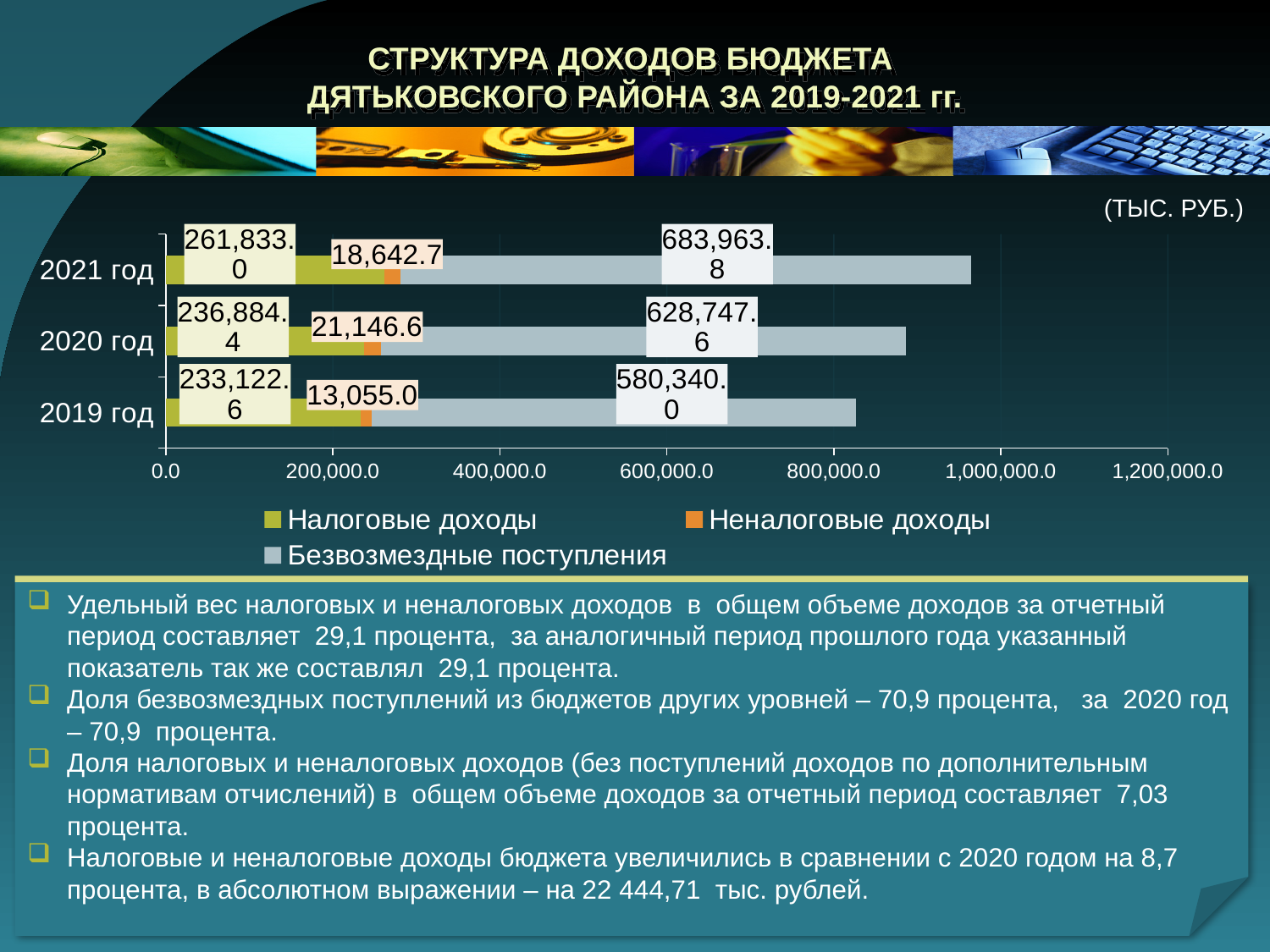

# СТРУКТУРА ДОХОДОВ БЮДЖЕТА ДЯТЬКОВСКОГО РАЙОНА ЗА 2019-2021 гг.
(ТЫС. РУБ.)

### Chart

| Category | Налоговые доходы  | Неналоговые доходы  | Безвозмездные поступления |
|---|---|---|---|
| 2019 год | 233122.64325 | 13055.02374 | 580340.01498 |
| 2020 год | 236884.4 | 21146.6 | 628747.6 |
| 2021 год | 261833.0 | 18642.7 | 683963.757 |
Удельный вес налоговых и неналоговых доходов  в  общем объеме доходов за отчетный период составляет  29,1 процента,  за аналогичный период прошлого года указанный показатель так же составлял  29,1 процента.
Доля безвозмездных поступлений из бюджетов других уровней – 70,9 процента,   за  2020 год – 70,9  процента.
Доля налоговых и неналоговых доходов (без поступлений доходов по дополнительным нормативам отчислений) в  общем объеме доходов за отчетный период составляет  7,03 процента.
Налоговые и неналоговые доходы бюджета увеличились в сравнении с 2020 годом на 8,7 процента, в абсолютном выражении – на 22 444,71  тыс. рублей.